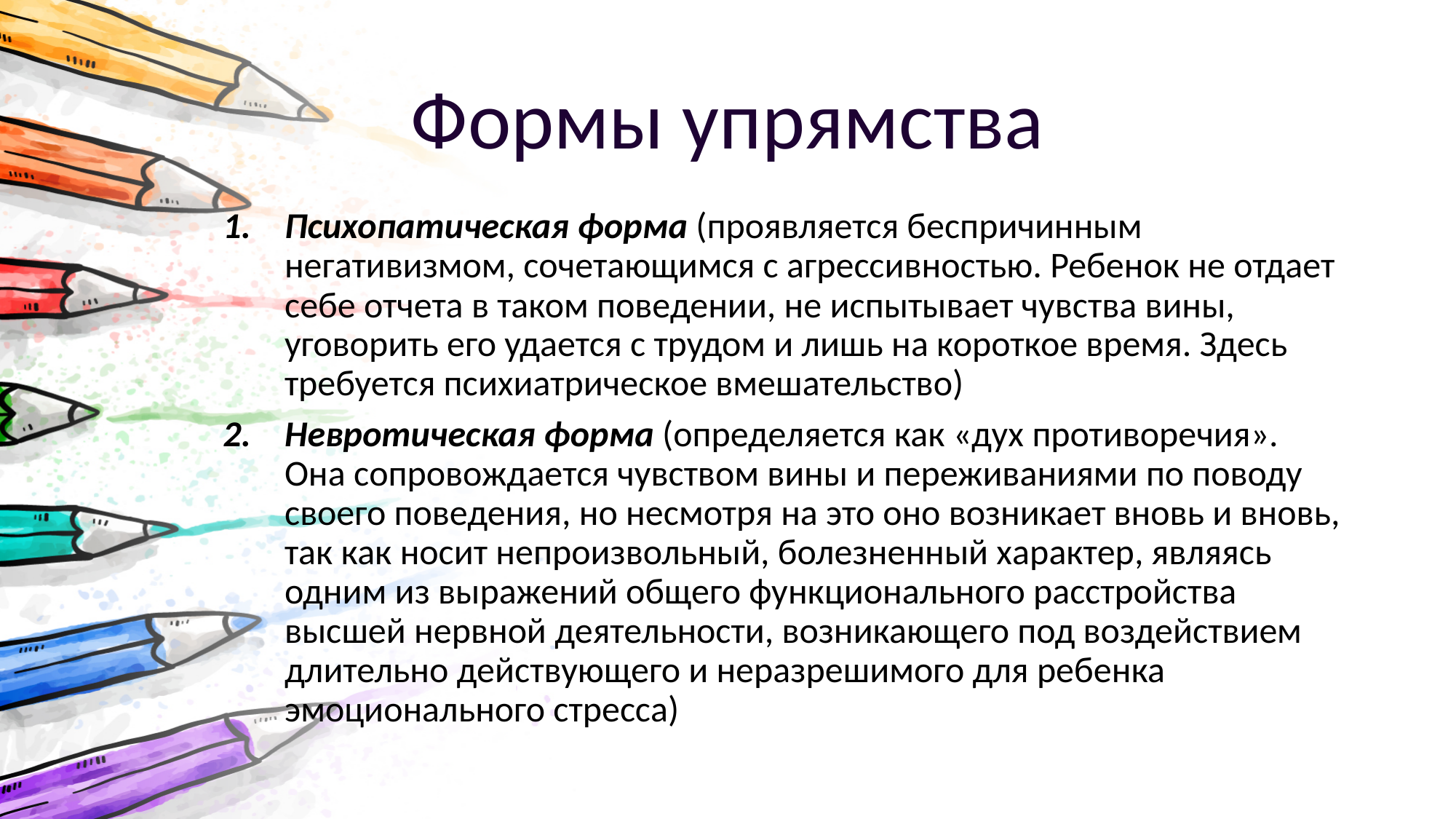

# Формы упрямства
Психопатическая форма (проявляется беспричинным негативизмом, сочетающимся с агрессивностью. Ребенок не отдает себе отчета в таком поведении, не испытывает чувства вины, уговорить его удается с трудом и лишь на короткое время. Здесь требуется психиатрическое вмешательство)
Невротическая форма (определяется как «дух противоречия». Она сопровождается чувством вины и переживаниями по поводу своего поведения, но несмотря на это оно возникает вновь и вновь, так как носит непроизвольный, болезненный характер, являясь одним из выражений общего функционального расстройства высшей нервной деятельности, возникающего под воздействием длительно действующего и неразрешимого для ребенка эмоционального стресса)